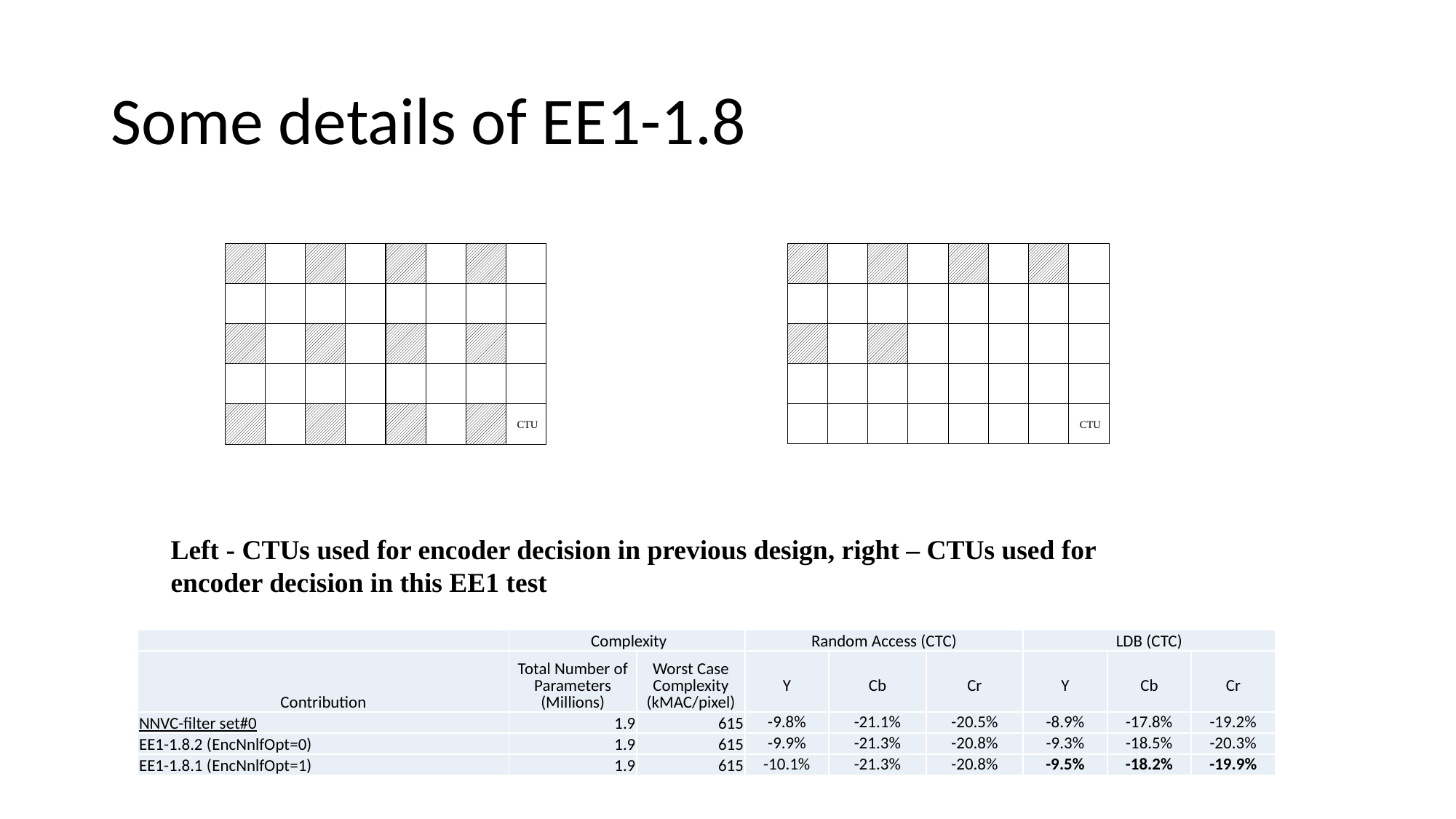

# Some details of EE1-1.8

CTU

CTU
Left - CTUs used for encoder decision in previous design, right – CTUs used for encoder decision in this EE1 test
|  | Complexity |  | Random Access (CTC) |  |  | LDB (CTC) |  |  |
| --- | --- | --- | --- | --- | --- | --- | --- | --- |
| Contribution | Total Number of Parameters (Millions) | Worst Case Complexity (kMAC/pixel) | Y | Cb | Cr | Y | Cb | Cr |
| NNVC-filter set#0 | 1.9 | 615 | -9.8% | -21.1% | -20.5% | -8.9% | -17.8% | -19.2% |
| EE1-1.8.2 (EncNnlfOpt=0) | 1.9 | 615 | -9.9% | -21.3% | -20.8% | -9.3% | -18.5% | -20.3% |
| EE1-1.8.1 (EncNnlfOpt=1) | 1.9 | 615 | -10.1% | -21.3% | -20.8% | -9.5% | -18.2% | -19.9% |